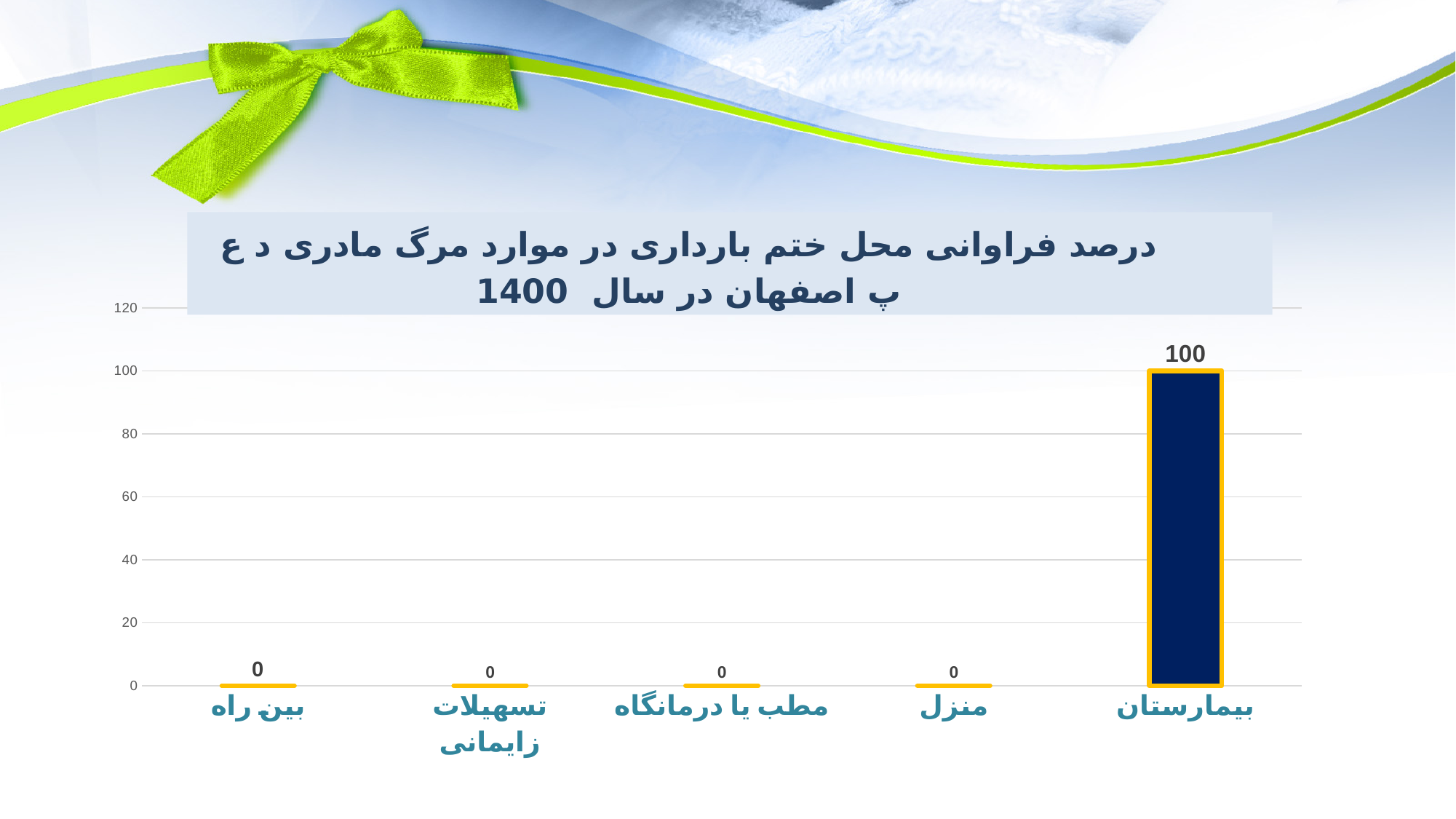

درصد فراوانی محل ختم بارداری در موارد مرگ مادری د ع پ اصفهان در سال  1400

### Chart

| Category | Series 1 |
|---|---|
| بین راه | 0.0 |
| تسهیلات زایمانی | 0.0 |
| مطب یا درمانگاه | 0.0 |
| منزل | 0.0 |
| بیمارستان | 100.0 |